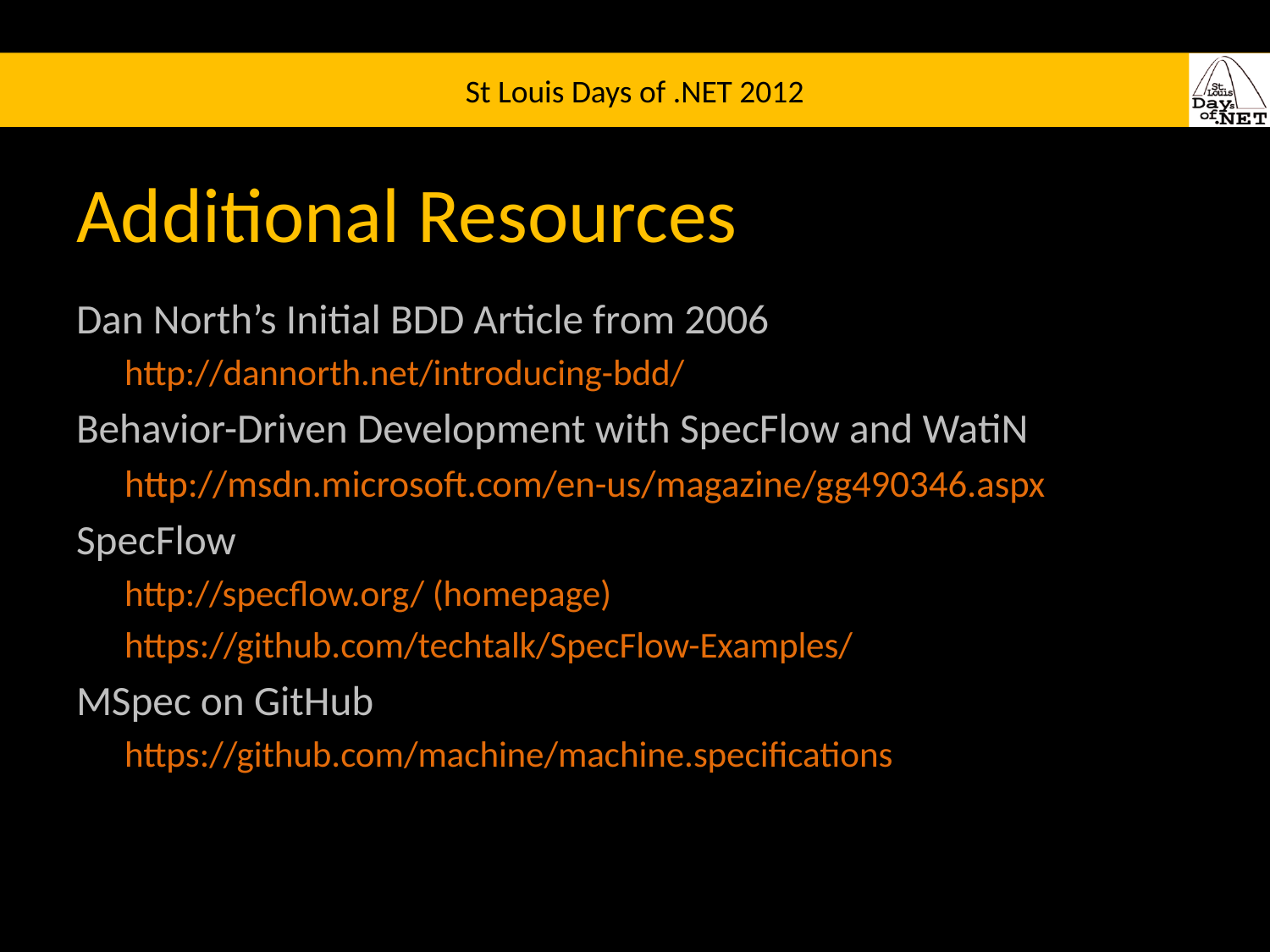

# Additional Resources
Dan North’s Initial BDD Article from 2006
http://dannorth.net/introducing-bdd/
Behavior-Driven Development with SpecFlow and WatiN
http://msdn.microsoft.com/en-us/magazine/gg490346.aspx
SpecFlow
http://specflow.org/ (homepage)
https://github.com/techtalk/SpecFlow-Examples/
MSpec on GitHub
https://github.com/machine/machine.specifications